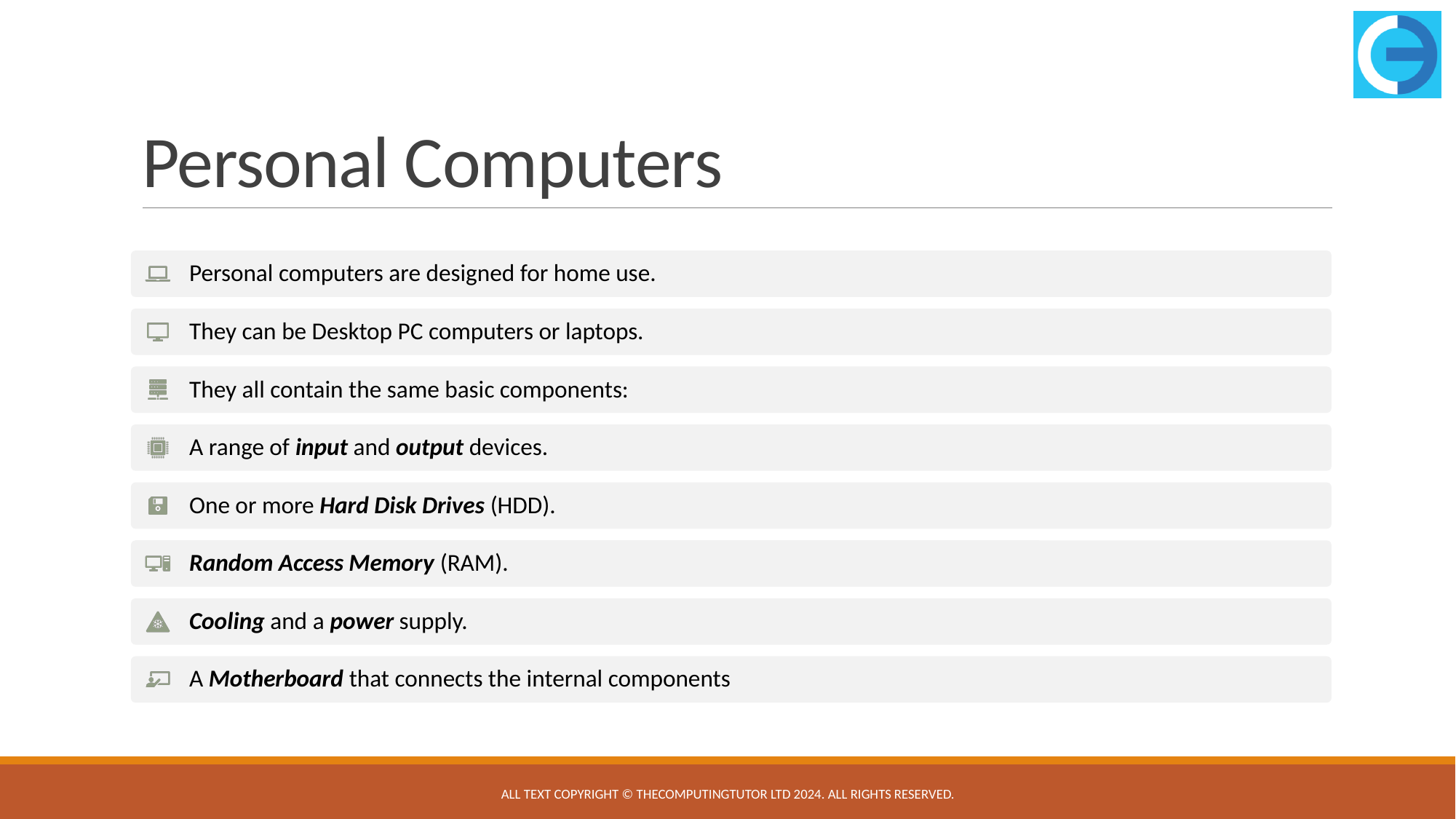

# Personal Computers
Personal computers are designed for home use.
They can be Desktop PC computers or laptops.
They all contain the same basic components:
A range of input and output devices.
One or more Hard Disk Drives (HDD).
Random Access Memory (RAM).
Cooling and a power supply.
A Motherboard that connects the internal components
All text copyright © TheComputingTutor Ltd 2024. All rights Reserved.